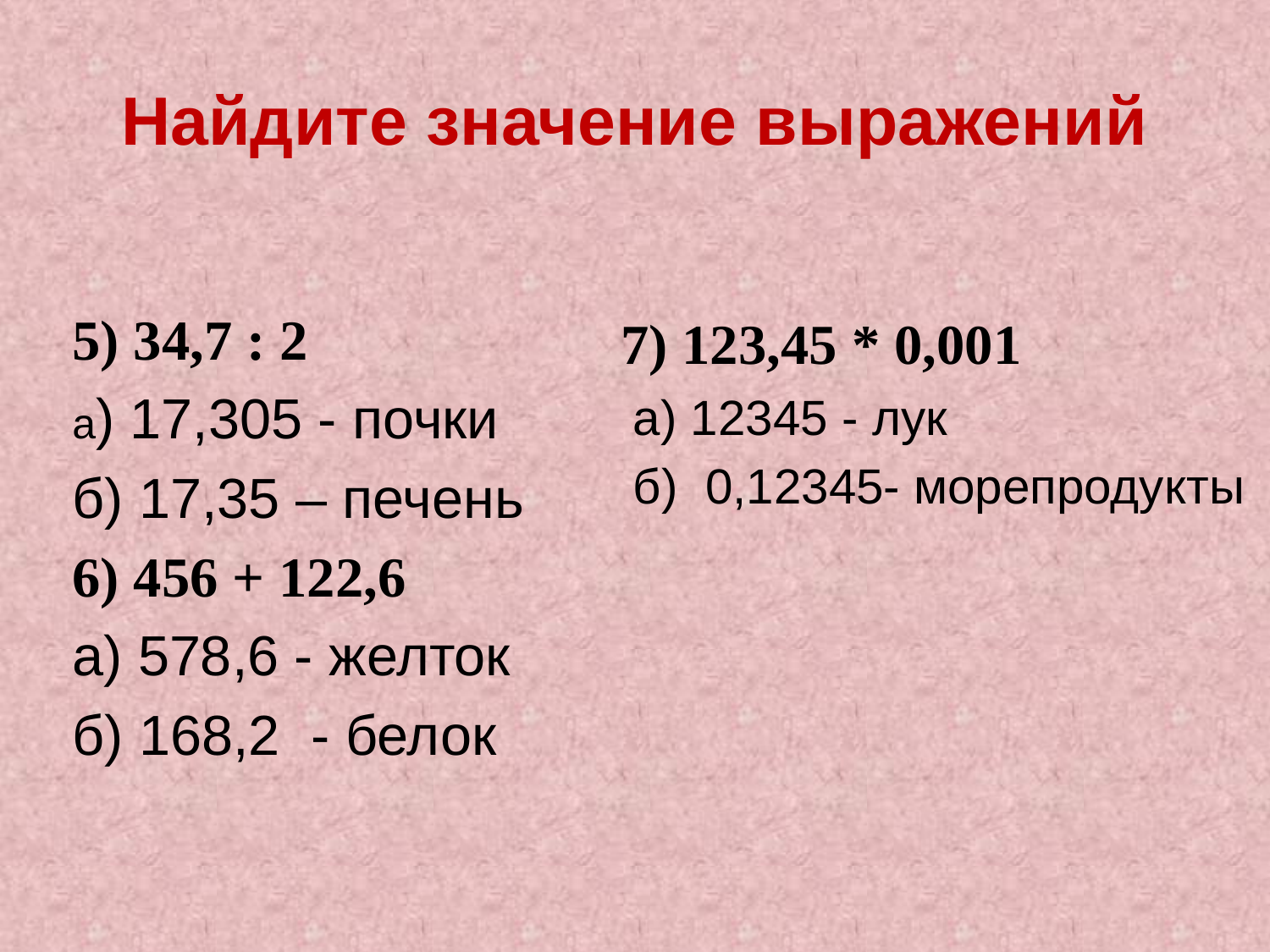

# Найдите значение выражений
5) 34,7 : 2
а) 17,305 - почки
б) 17,35 – печень
6) 456 + 122,6
а) 578,6 - желток
б) 168,2  - белок

   7) 123,45 * 0,001
    а) 12345 - лук
    б)  0,12345- морепродукты